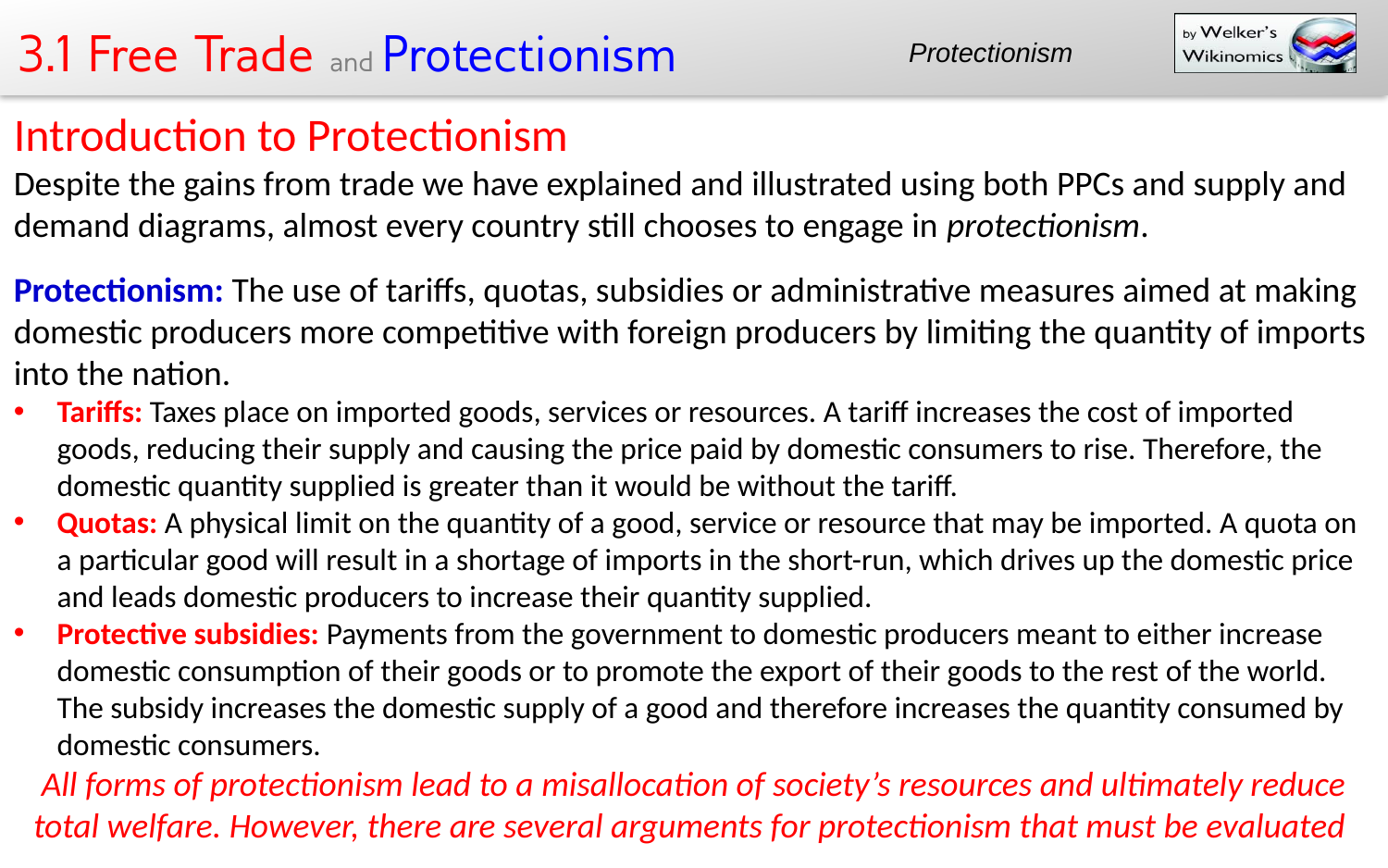

Protectionism
Introduction to Protectionism
Despite the gains from trade we have explained and illustrated using both PPCs and supply and demand diagrams, almost every country still chooses to engage in protectionism.

Protectionism: The use of tariffs, quotas, subsidies or administrative measures aimed at making domestic producers more competitive with foreign producers by limiting the quantity of imports into the nation.
Tariffs: Taxes place on imported goods, services or resources. A tariff increases the cost of imported goods, reducing their supply and causing the price paid by domestic consumers to rise. Therefore, the domestic quantity supplied is greater than it would be without the tariff.
Quotas: A physical limit on the quantity of a good, service or resource that may be imported. A quota on a particular good will result in a shortage of imports in the short-run, which drives up the domestic price and leads domestic producers to increase their quantity supplied.
Protective subsidies: Payments from the government to domestic producers meant to either increase domestic consumption of their goods or to promote the export of their goods to the rest of the world. The subsidy increases the domestic supply of a good and therefore increases the quantity consumed by domestic consumers.
All forms of protectionism lead to a misallocation of society’s resources and ultimately reduce total welfare. However, there are several arguments for protectionism that must be evaluated